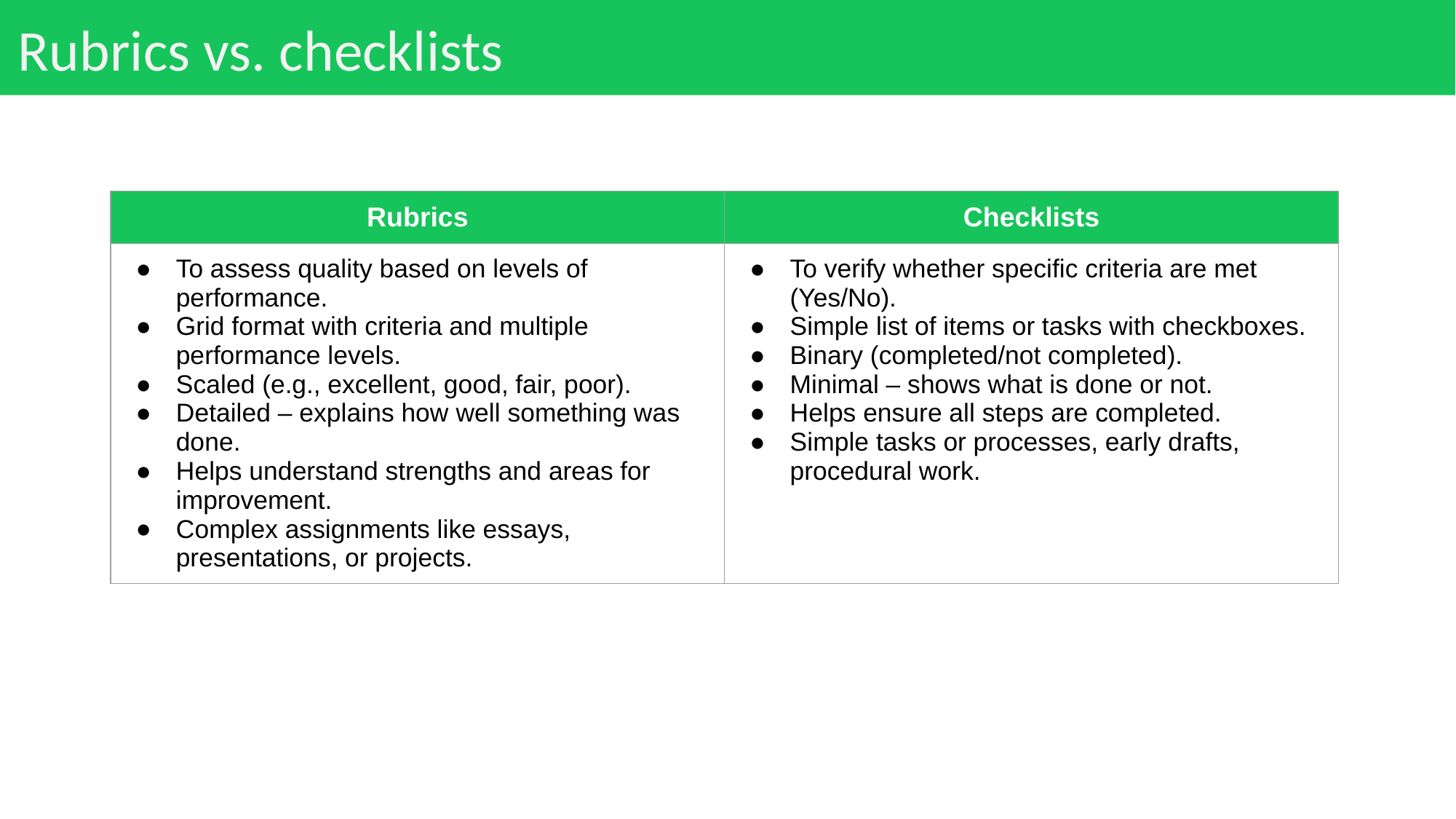

# Rubrics vs. checklists
| Rubrics | Checklists |
| --- | --- |
| To assess quality based on levels of performance. Grid format with criteria and multiple performance levels. Scaled (e.g., excellent, good, fair, poor). Detailed – explains how well something was done. Helps understand strengths and areas for improvement. Complex assignments like essays, presentations, or projects. | To verify whether specific criteria are met (Yes/No). Simple list of items or tasks with checkboxes. Binary (completed/not completed). Minimal – shows what is done or not. Helps ensure all steps are completed. Simple tasks or processes, early drafts, procedural work. |